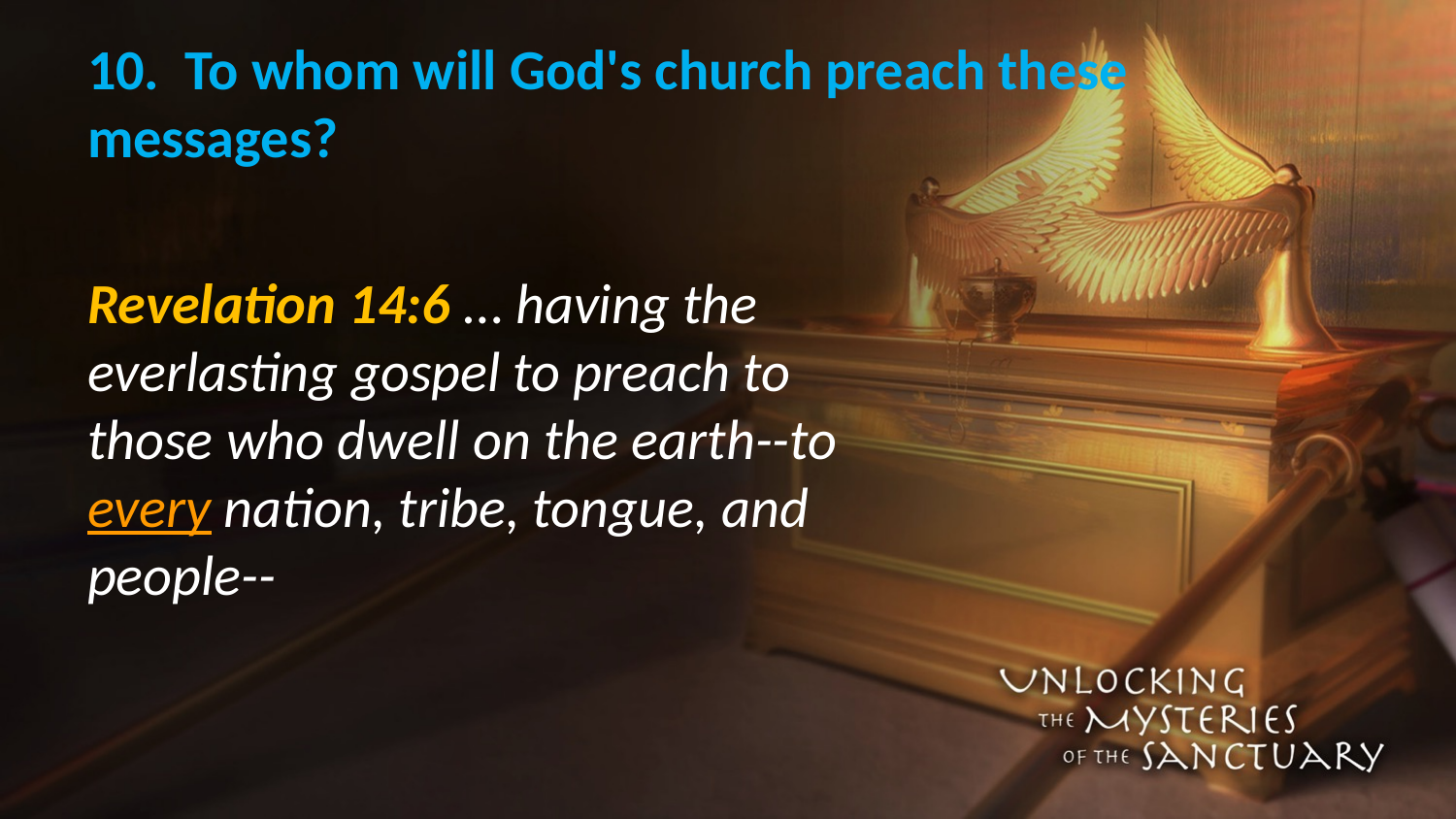

# 10.  To whom will God's church preach these messages?

Revelation 14:6 … having the everlasting gospel to preach to those who dwell on the earth--to every nation, tribe, tongue, and people--